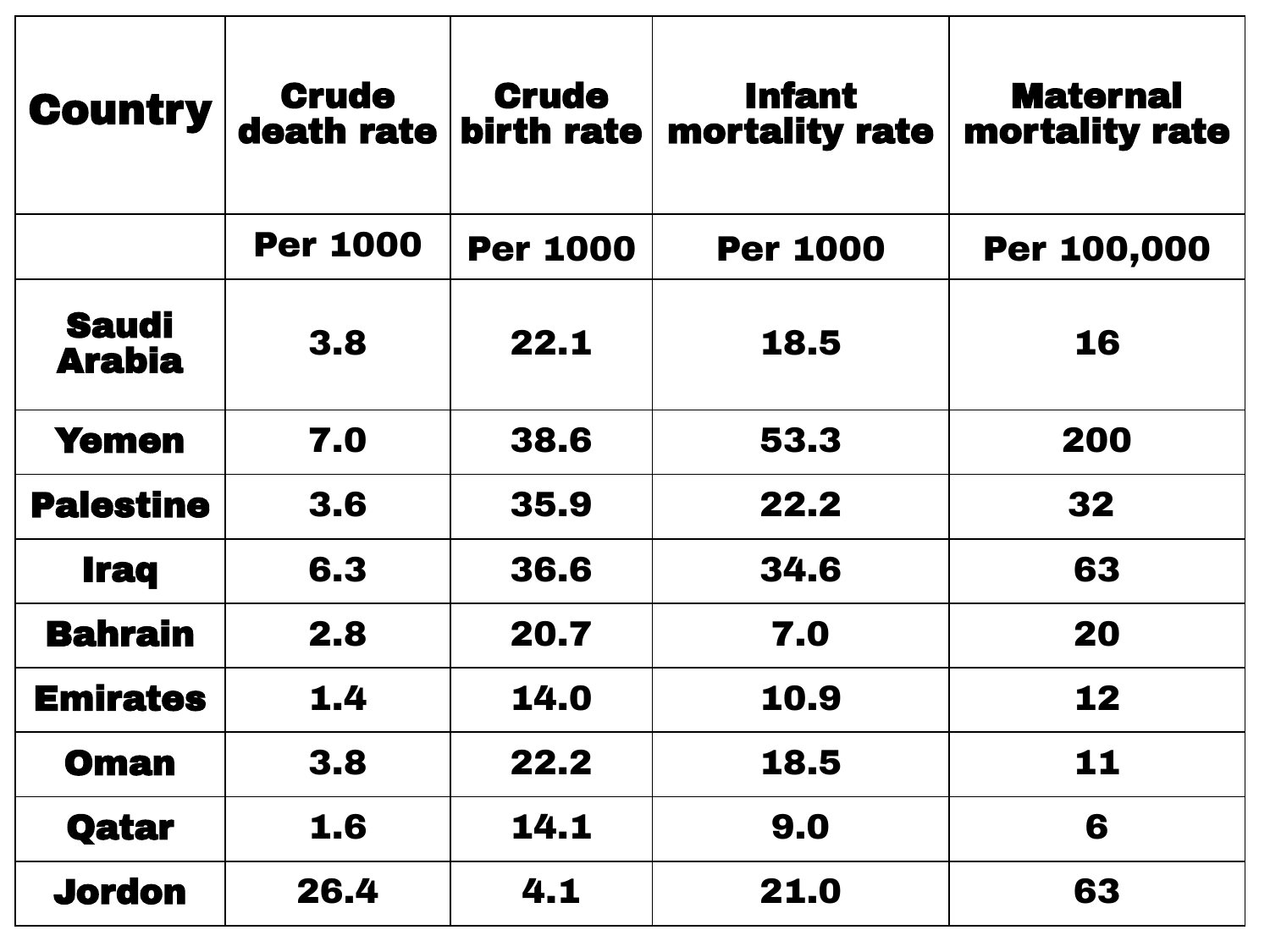

| Country | Crude death rate | Crude birth rate | Infant mortality rate | Maternal mortality rate |
| --- | --- | --- | --- | --- |
|  | Per 1000 | Per 1000 | Per 1000 | Per 100,000 |
| Saudi Arabia | 3.8 | 22.1 | 18.5 | 16 |
| Yemen | 7.0 | 38.6 | 53.3 | 200 |
| Palestine | 3.6 | 35.9 | 22.2 | 32 |
| Iraq | 6.3 | 36.6 | 34.6 | 63 |
| Bahrain | 2.8 | 20.7 | 7.0 | 20 |
| Emirates | 1.4 | 14.0 | 10.9 | 12 |
| Oman | 3.8 | 22.2 | 18.5 | 11 |
| Qatar | 1.6 | 14.1 | 9.0 | 6 |
| Jordon | 26.4 | 4.1 | 21.0 | 63 |
2/6/2015
9